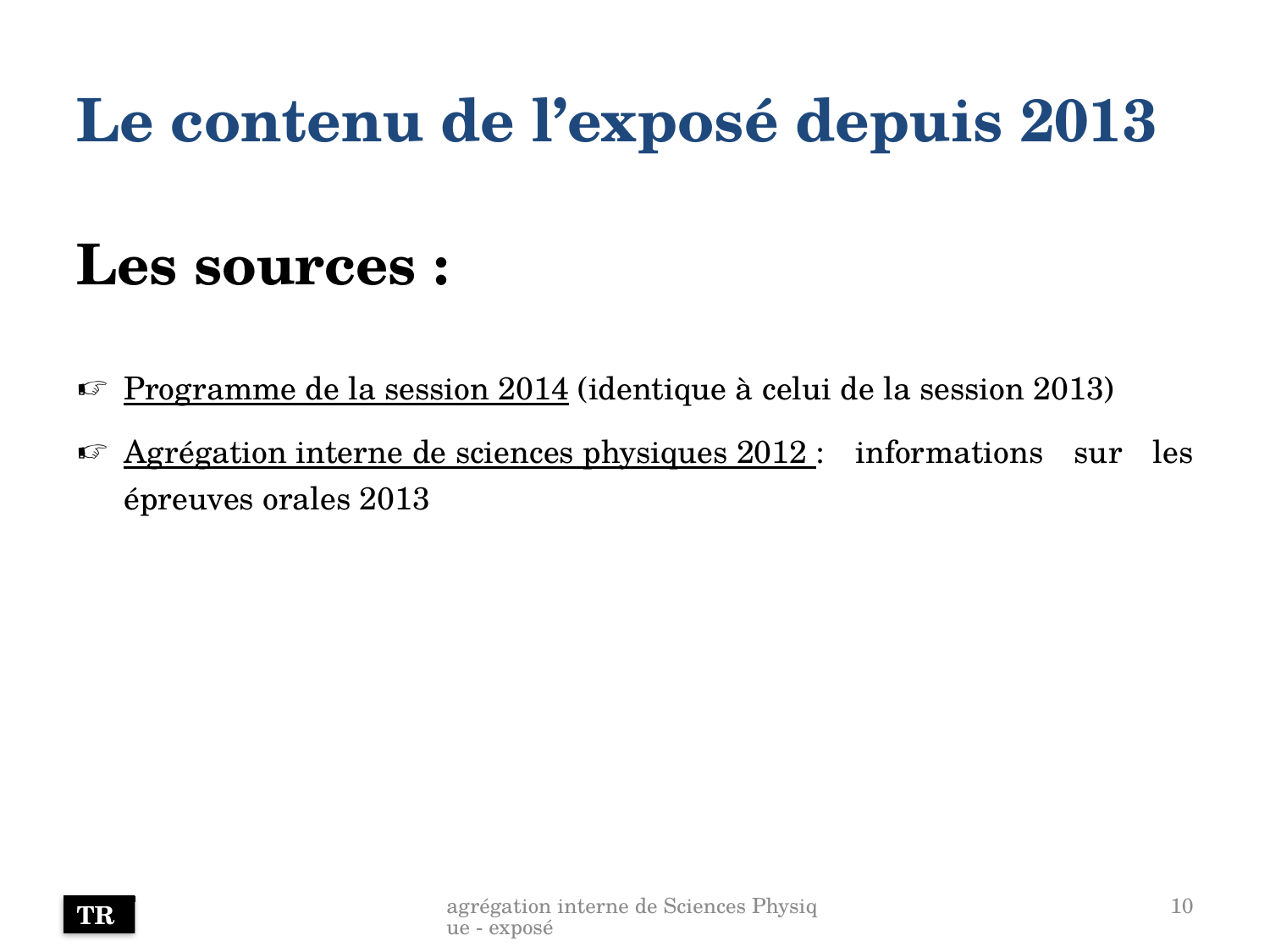

# Le contenu de l’exposé depuis 2013
Les sources :

Programme de la session 2014 (identique à celui de la session 2013)
Agrégation interne de sciences physiques 2012 : informations sur les épreuves orales 2013

agrégation interne de Sciences Physique - exposé
10
TR